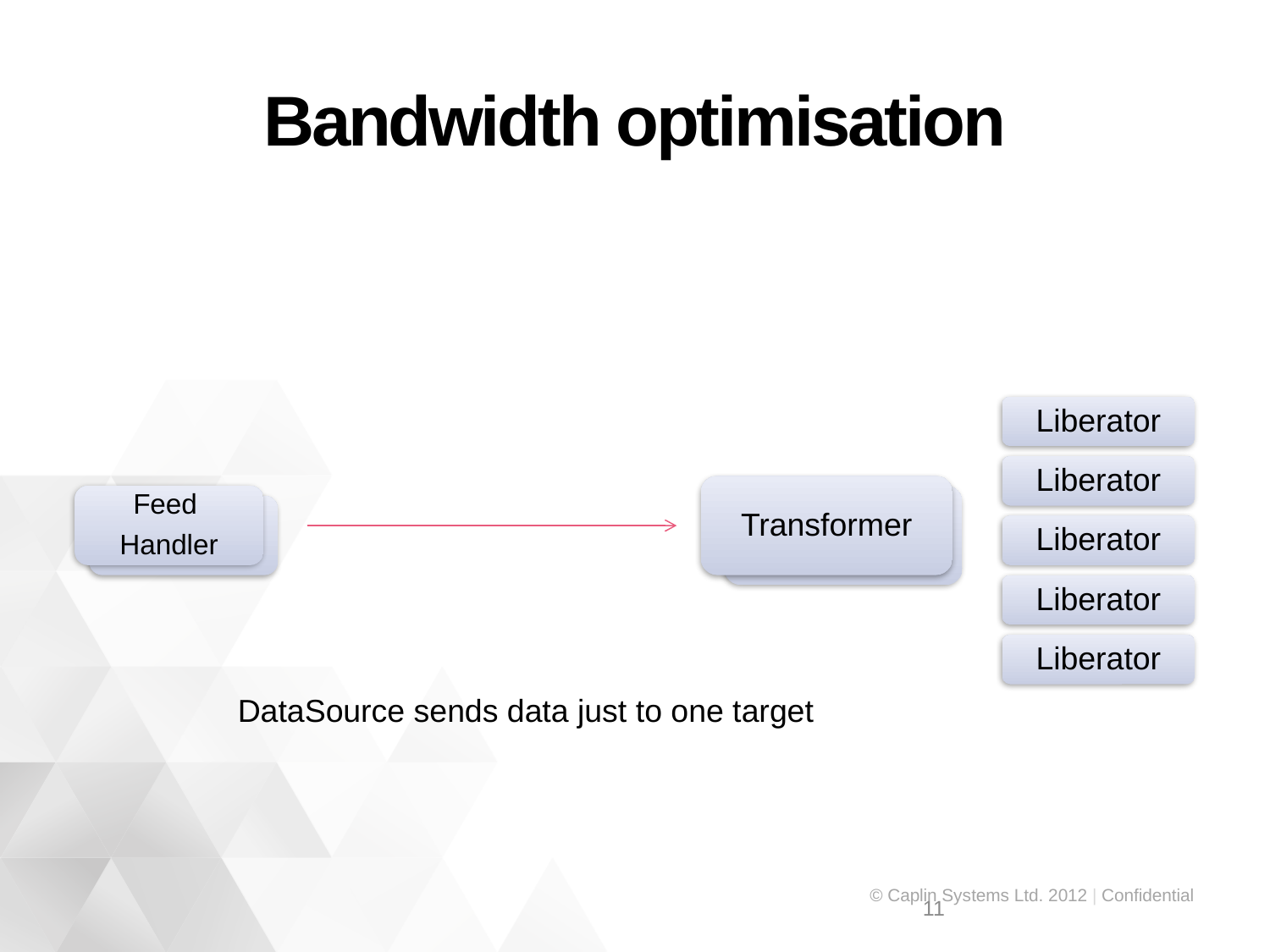

# Bandwidth optimisation
Liberator
Liberator
Transformer
Feed
Handler
Transformer
backup
Liberator
Liberator
Liberator
DataSource sends data just to one target
11